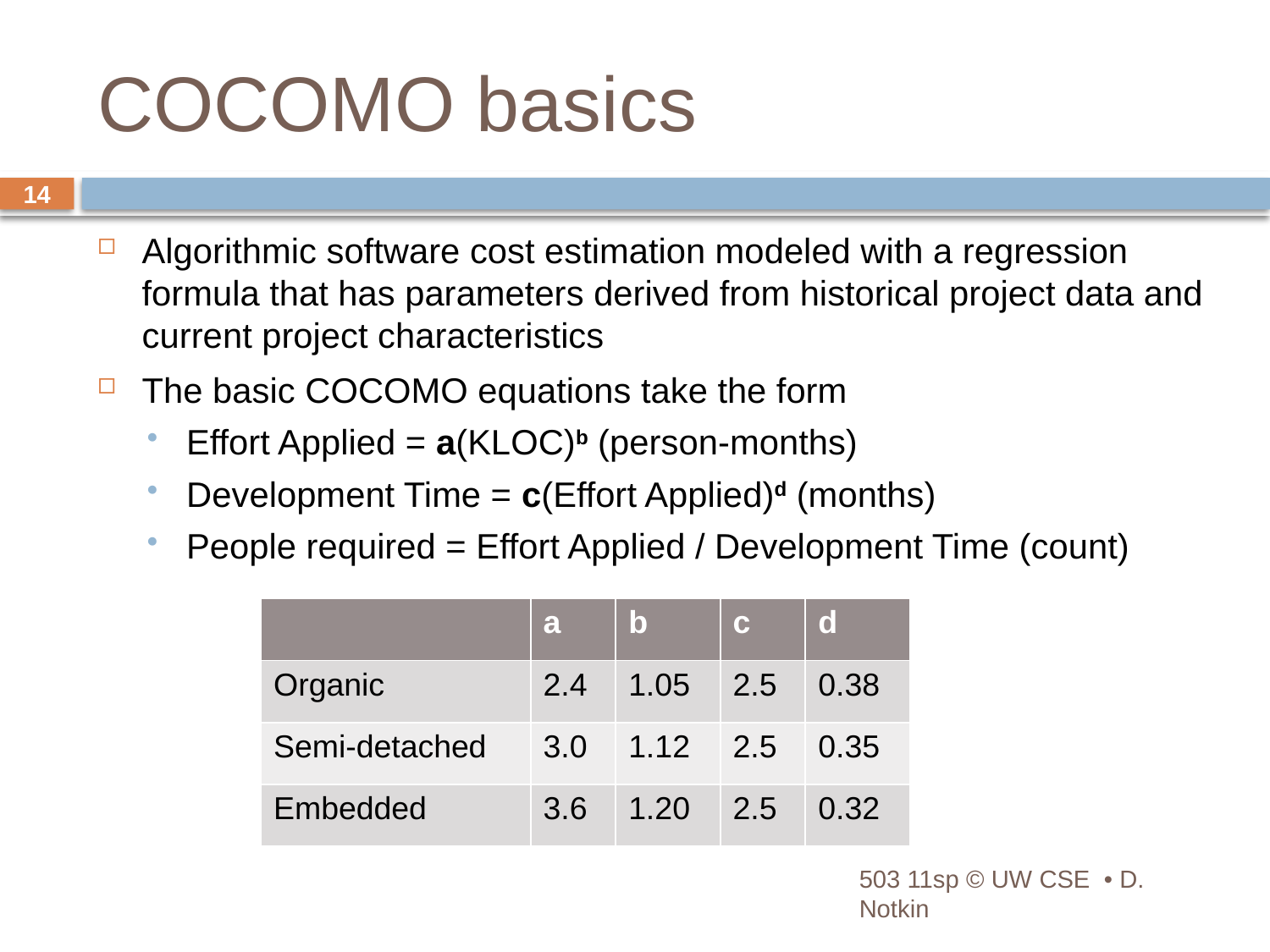

# COCOMO basics
14
Algorithmic software cost estimation modeled with a regression formula that has parameters derived from historical project data and current project characteristics
The basic COCOMO equations take the form
Effort Applied = a(KLOC)b (person-months)
Development Time = c(Effort Applied)d (months)
People required = Effort Applied / Development Time (count)
|  | a | b | c | d |
| --- | --- | --- | --- | --- |
| Organic | 2.4 | 1.05 | 2.5 | 0.38 |
| Semi-detached | 3.0 | 1.12 | 2.5 | 0.35 |
| Embedded | 3.6 | 1.20 | 2.5 | 0.32 |
503 11sp © UW CSE  • D. Notkin